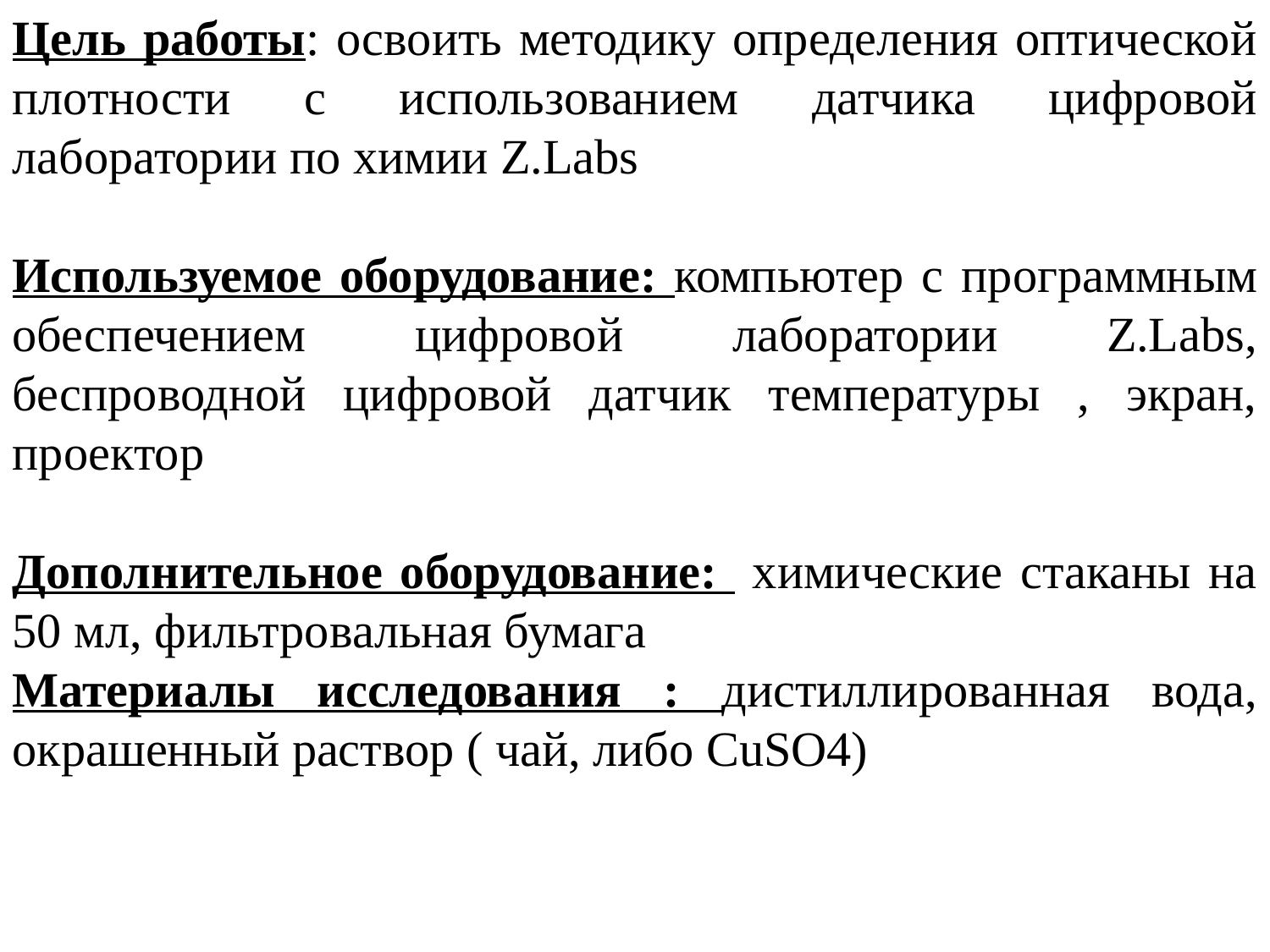

Цель работы: освоить методику определения оптической плотности с использованием датчика цифровой лаборатории по химии Z.Labs

Используемое оборудование: компьютер с программным обеспечением цифровой лаборатории Z.Labs, беспроводной цифровой датчик температуры , экран, проектор

Дополнительное оборудование:  химические стаканы на 50 мл, фильтровальная бумага
Материалы исследования : дистиллированная вода, окрашенный раствор ( чай, либо CuSO4)